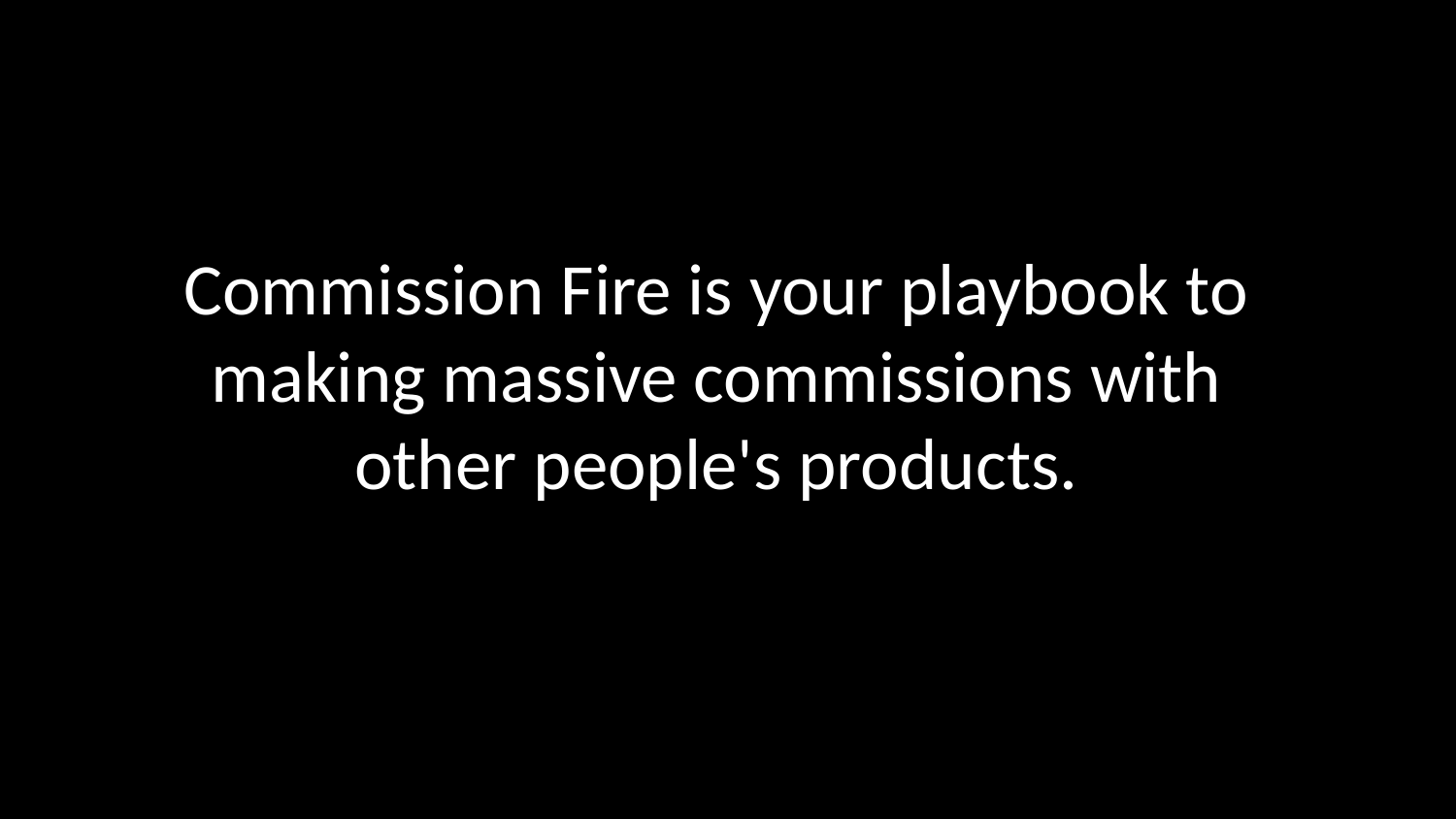

# Commission Fire is your playbook to making massive commissions with other people's products.